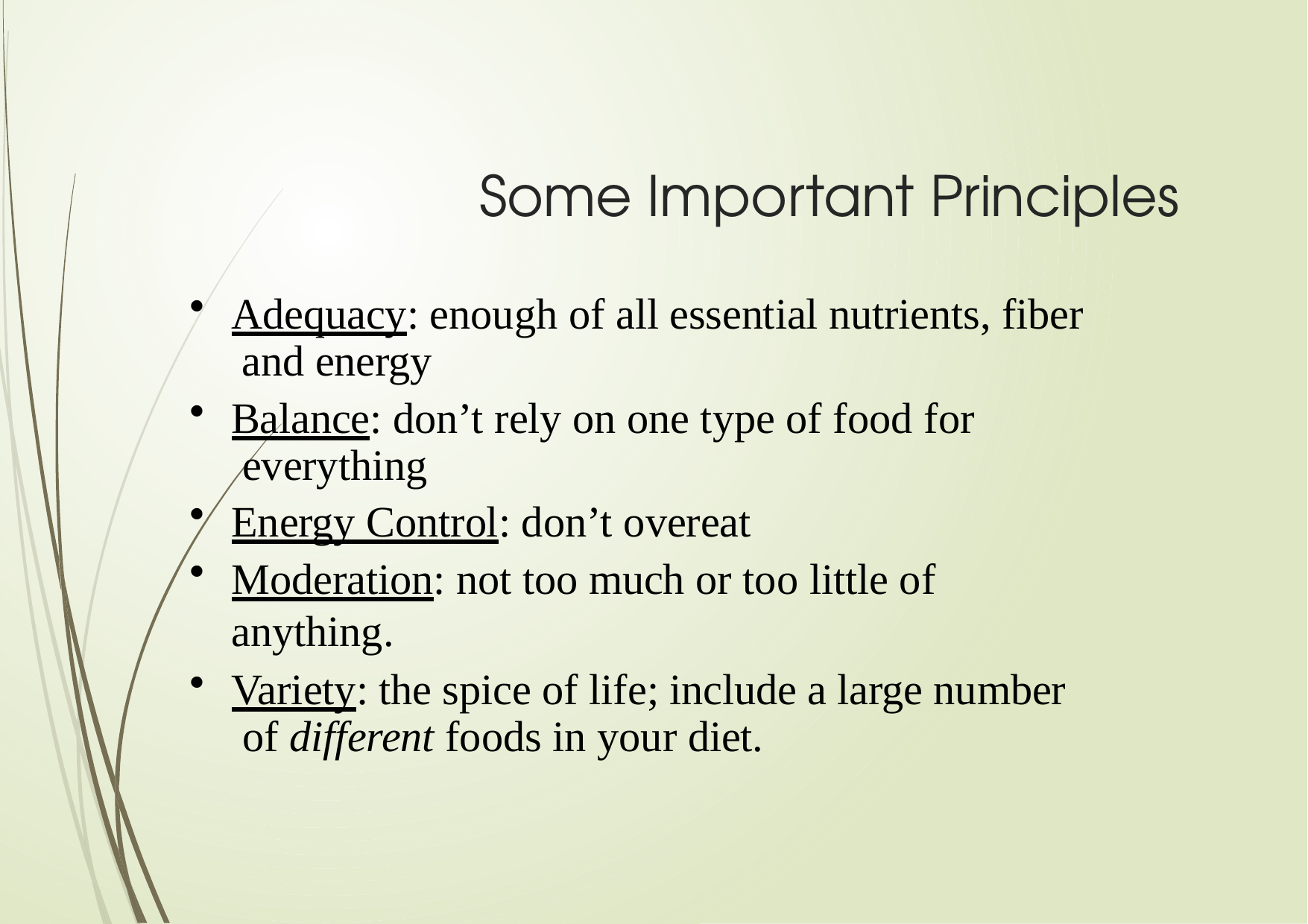

# Some Important Principles
Adequacy: enough of all essential nutrients, fiber  and energy
Balance: don’t rely on one type of food for  everything
Energy Control: don’t overeat
Moderation: not too much or too little of anything.
Variety: the spice of life; include a large number  of different foods in your diet.